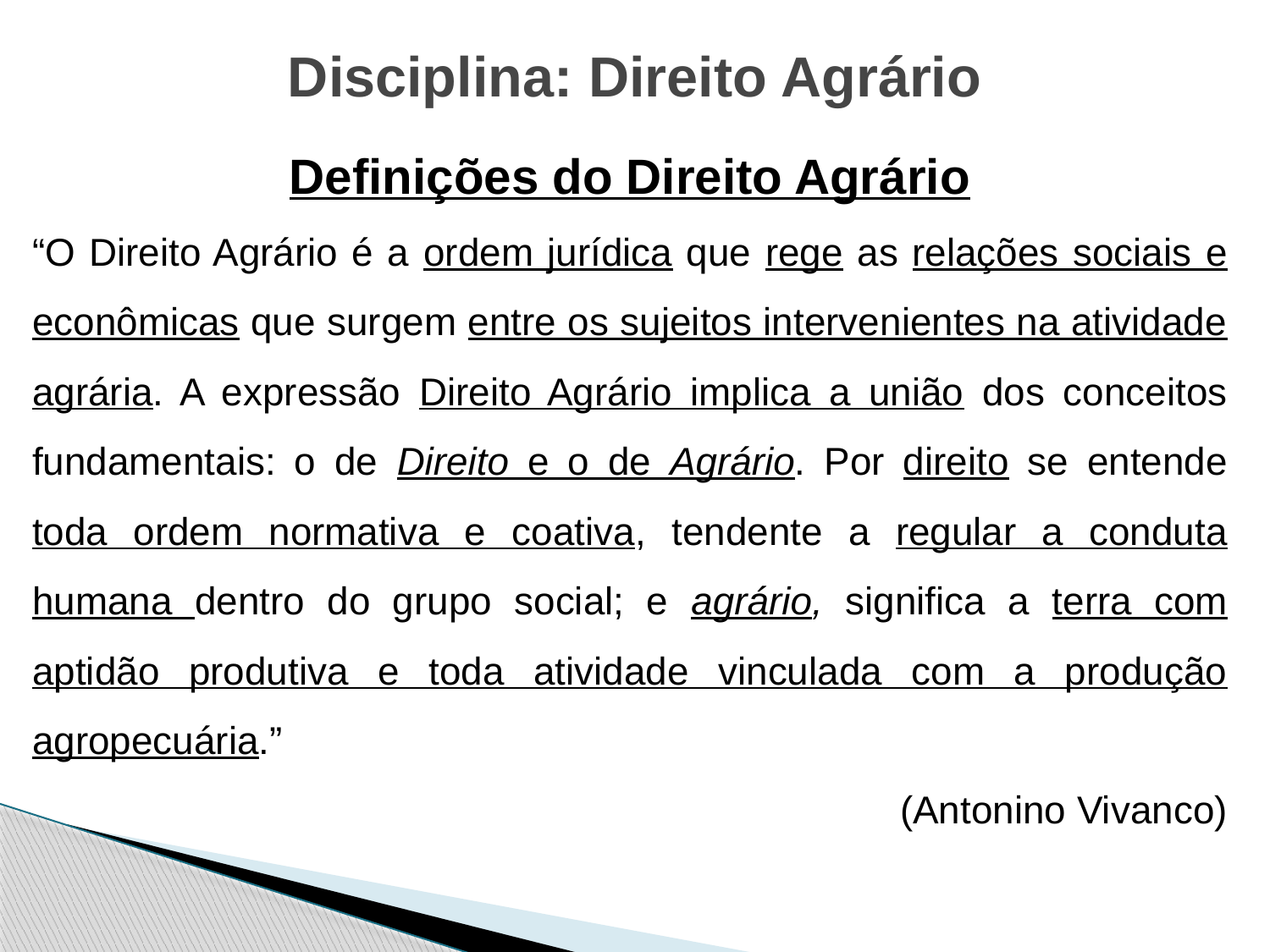

Disciplina: Direito Agrário
Definições do Direito Agrário
“O Direito Agrário é a ordem jurídica que rege as relações sociais e econômicas que surgem entre os sujeitos intervenientes na atividade agrária. A expressão Direito Agrário implica a união dos conceitos fundamentais: o de Direito e o de Agrário. Por direito se entende toda ordem normativa e coativa, tendente a regular a conduta humana dentro do grupo social; e agrário, significa a terra com aptidão produtiva e toda atividade vinculada com a produção agropecuária.”
(Antonino Vivanco)